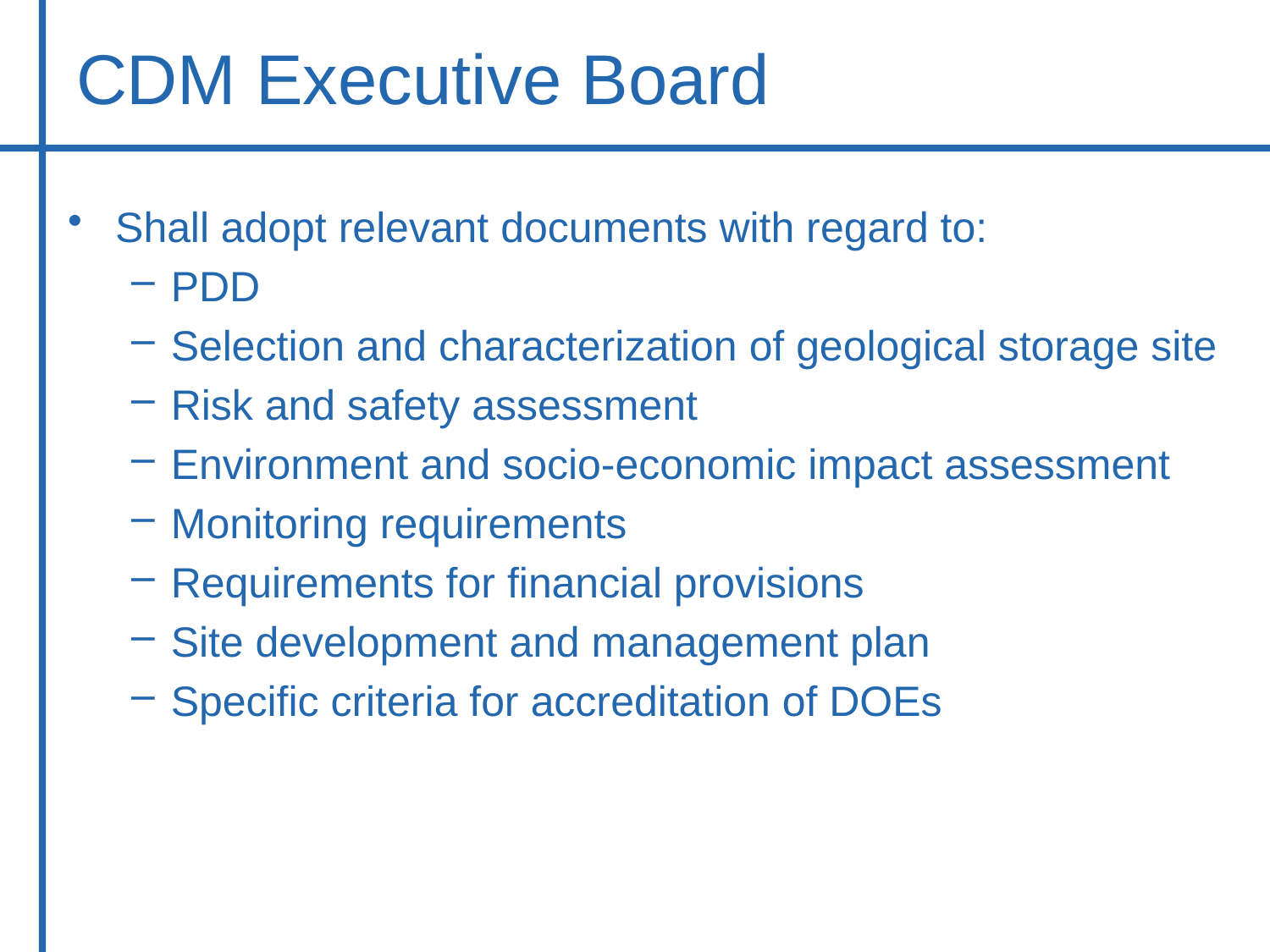

# CDM Executive Board
Shall adopt relevant documents with regard to:
PDD
Selection and characterization of geological storage site
Risk and safety assessment
Environment and socio-economic impact assessment
Monitoring requirements
Requirements for financial provisions
Site development and management plan
Specific criteria for accreditation of DOEs